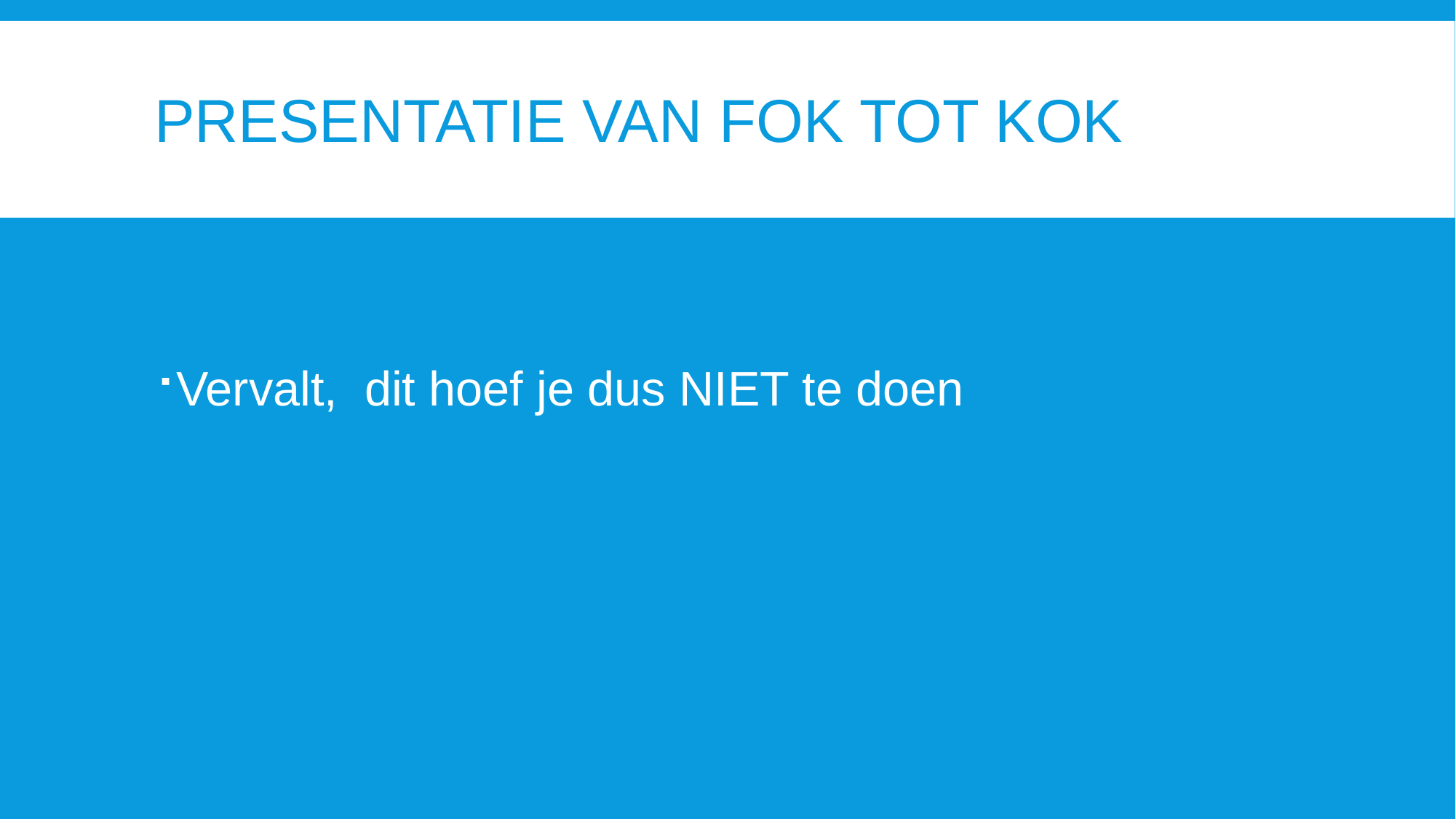

# Presentatie van Fok tot Kok

Vervalt,  dit hoef je dus NIET te doen